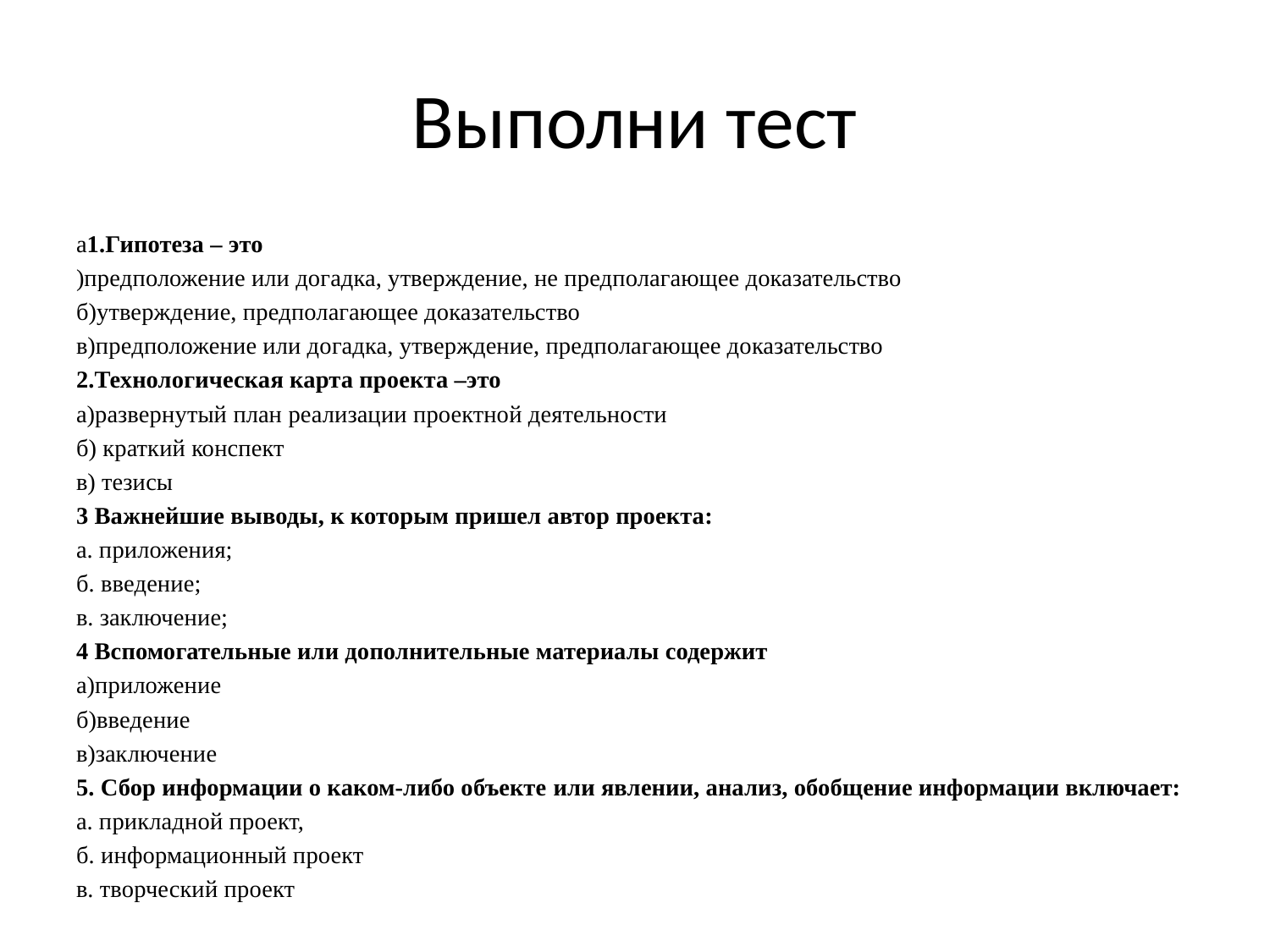

# Выполни тест
а1.Гипотеза – это
)предположение или догадка, утверждение, не предполагающее доказательство
б)утверждение, предполагающее доказательство
в)предположение или догадка, утверждение, предполагающее доказательство
2.Технологическая карта проекта –это
а)развернутый план реализации проектной деятельности
б) краткий конспект
в) тезисы
3 Важнейшие выводы, к которым пришел автор проекта:
а. приложения;
б. введение;
в. заключение;
4 Вспомогательные или дополнительные материалы содержит
а)приложение
б)введение
в)заключение
5. Сбор информации о каком-либо объекте или явлении, анализ, обобщение информации включает:
а. прикладной проект,
б. информационный проект
в. творческий проект